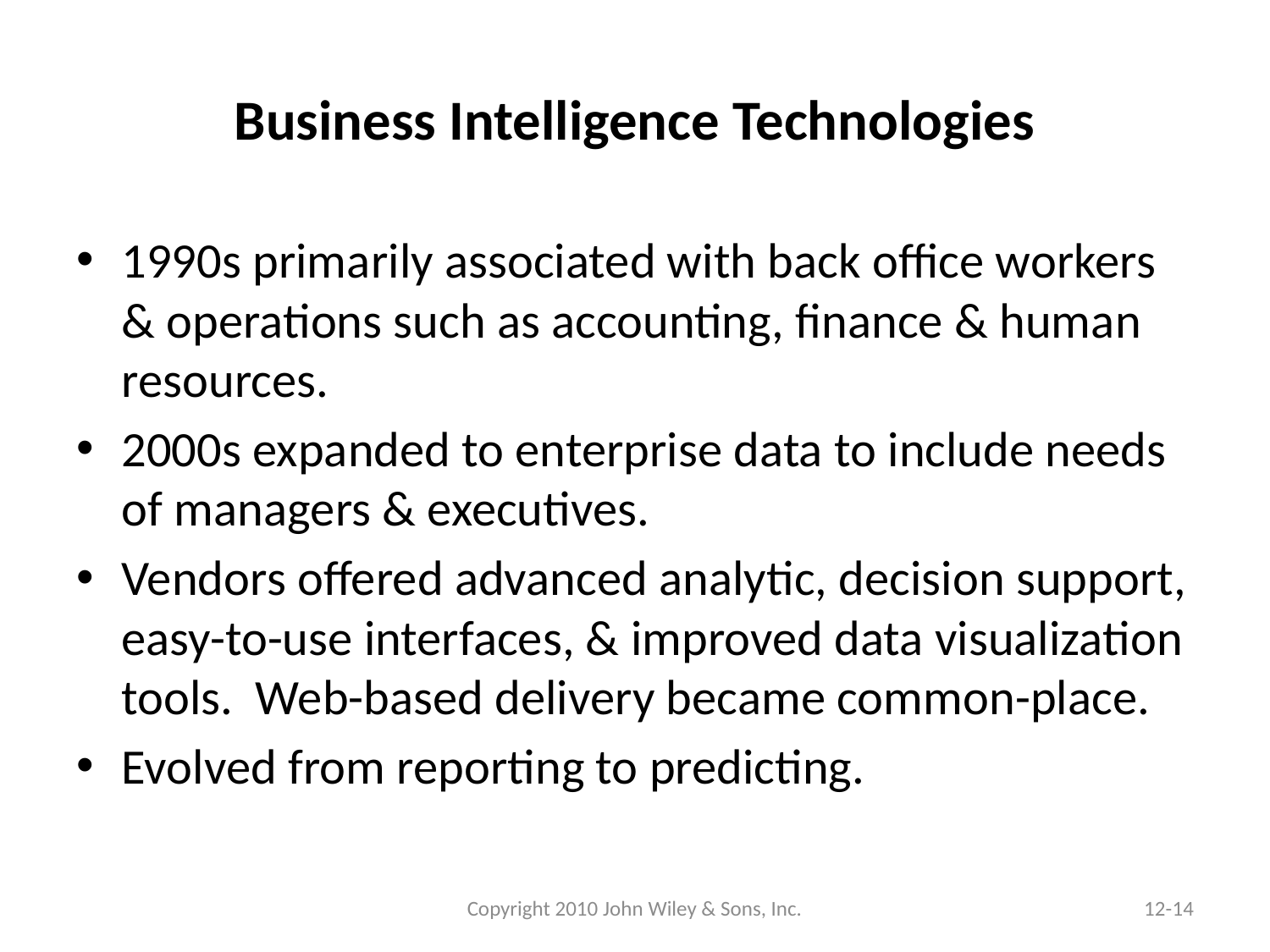

# Business Intelligence Technologies
1990s primarily associated with back office workers & operations such as accounting, finance & human resources.
2000s expanded to enterprise data to include needs of managers & executives.
Vendors offered advanced analytic, decision support, easy-to-use interfaces, & improved data visualization tools.  Web-based delivery became common-place.
Evolved from reporting to predicting.
Copyright 2010 John Wiley & Sons, Inc.
12-14